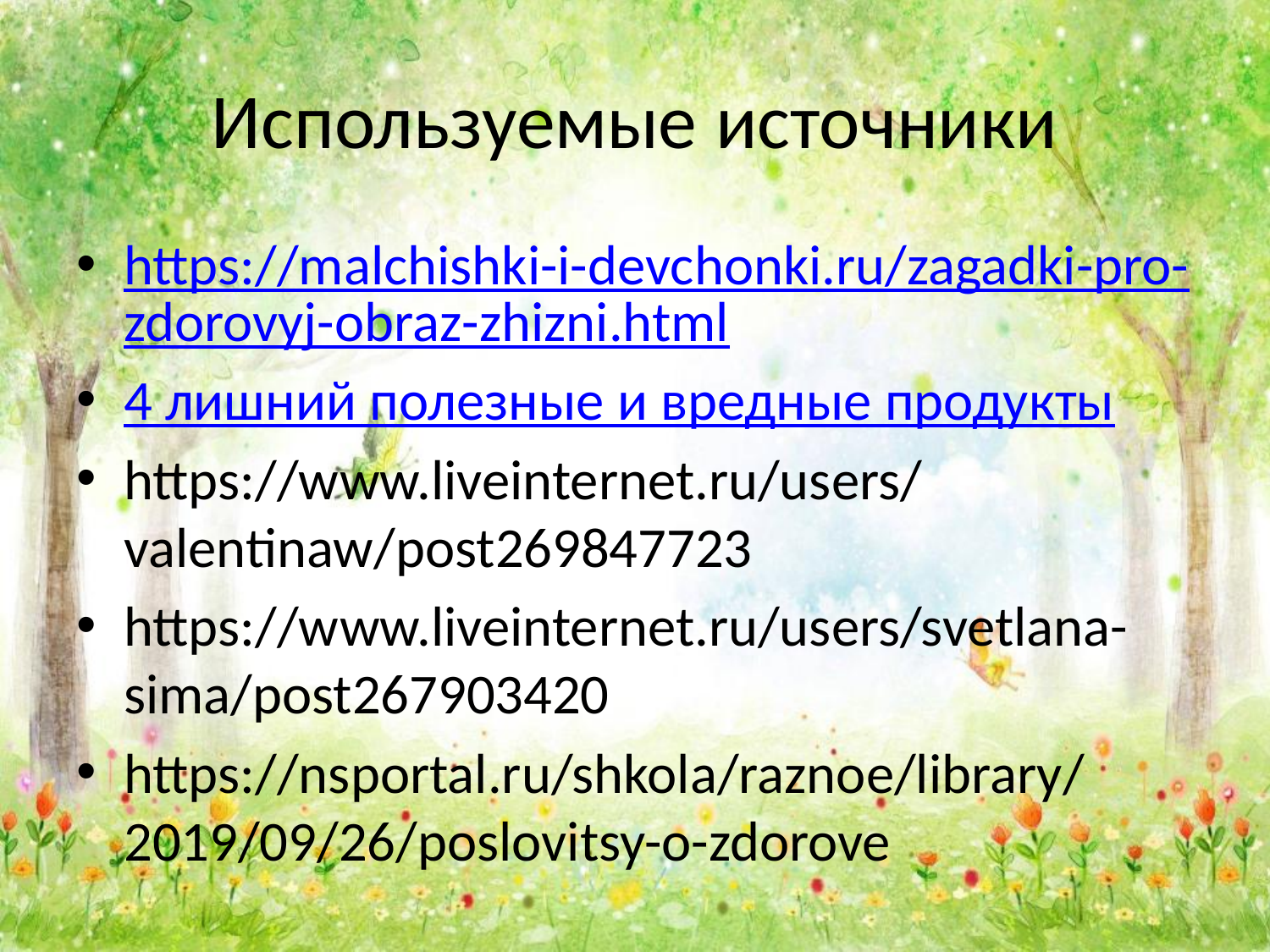

# Используемые источники
https://malchishki-i-devchonki.ru/zagadki-pro-zdorovyj-obraz-zhizni.html
4 лишний полезные и вредные продукты
https://www.liveinternet.ru/users/valentinaw/post269847723
https://www.liveinternet.ru/users/svetlana-sima/post267903420
https://nsportal.ru/shkola/raznoe/library/2019/09/26/poslovitsy-o-zdorove